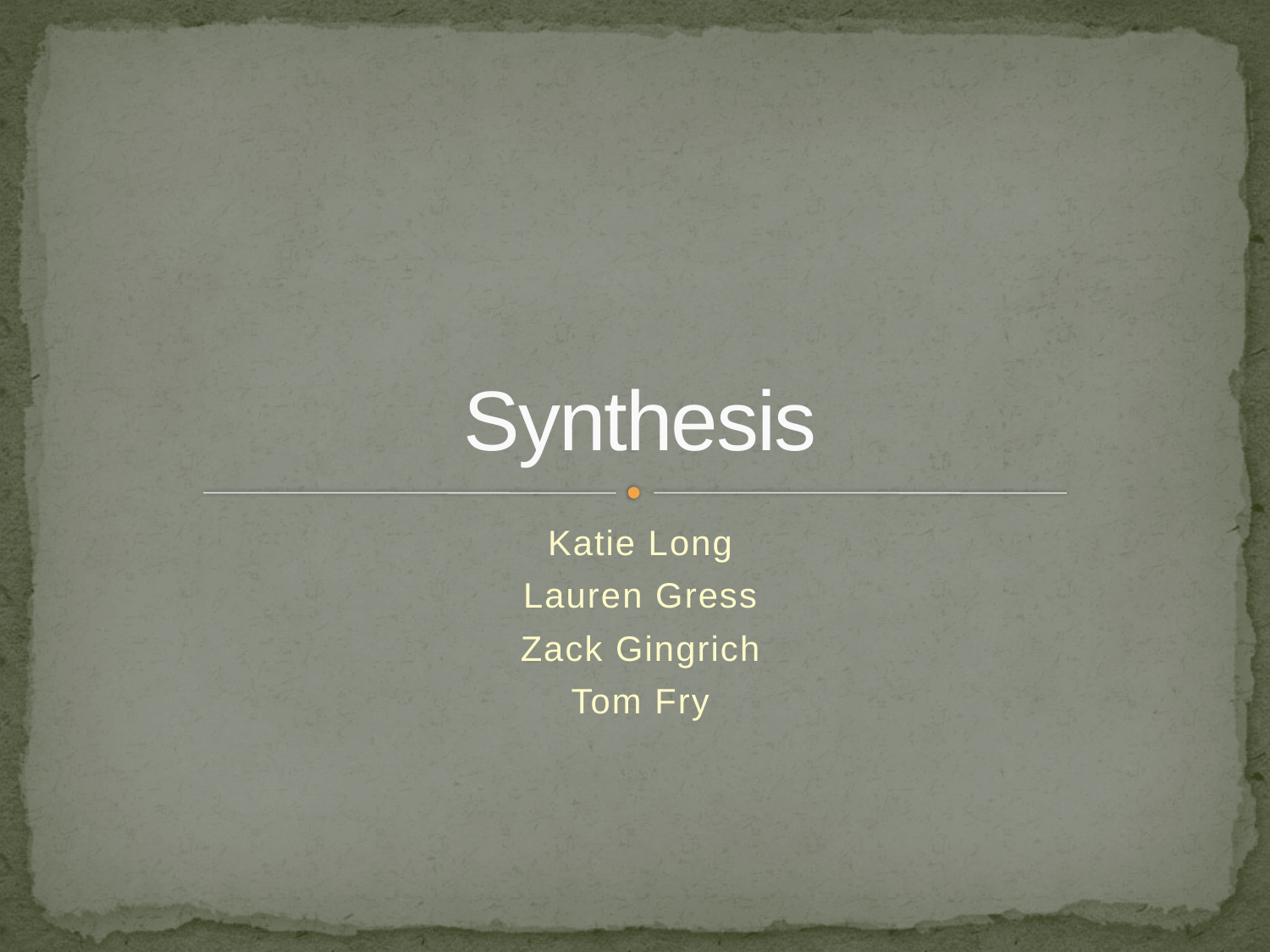

# Synthesis
Katie Long
Lauren Gress
Zack Gingrich
Tom Fry